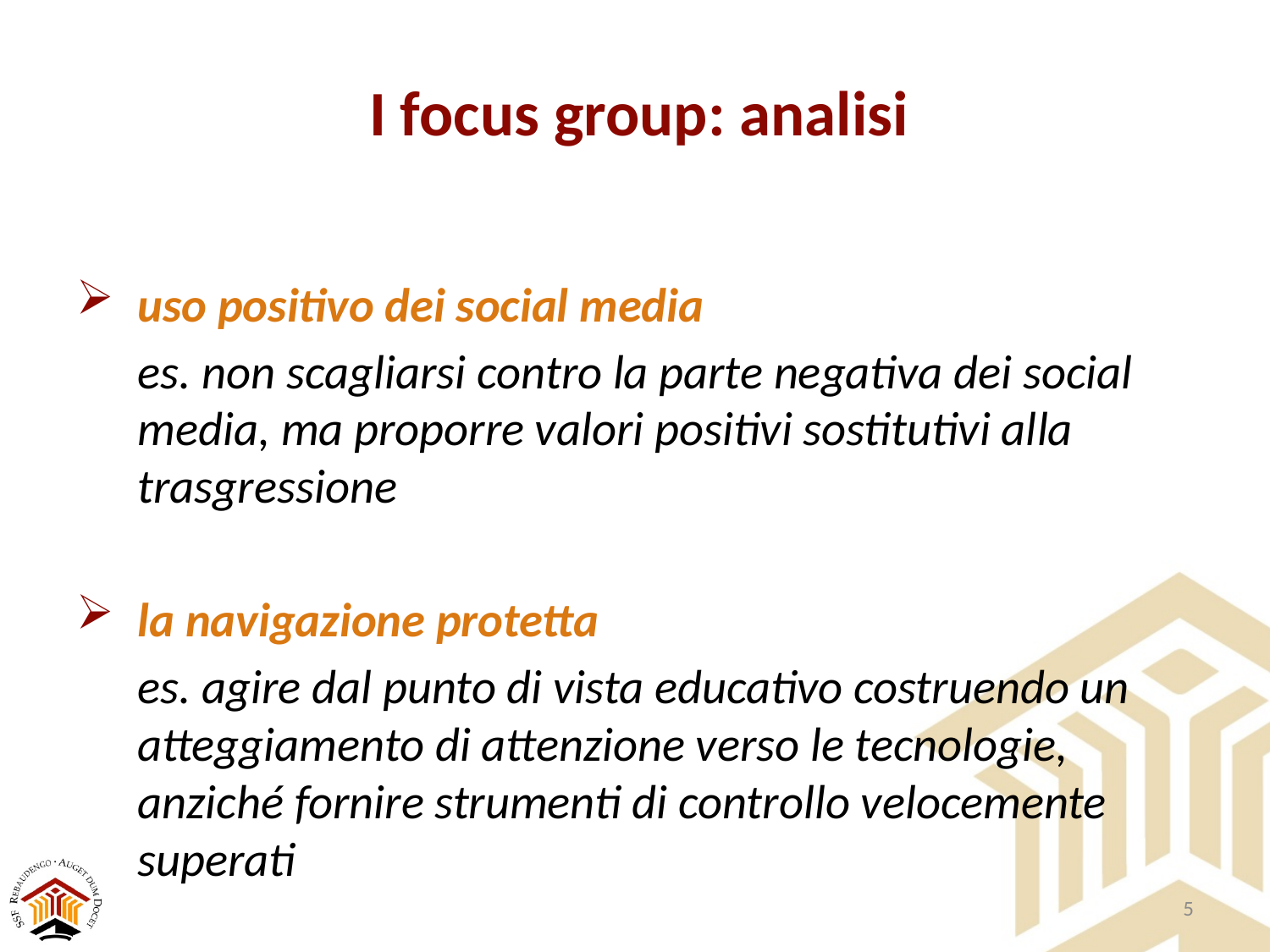

I focus group: analisi
uso positivo dei social media
	es. non scagliarsi contro la parte negativa dei social media, ma proporre valori positivi sostitutivi alla trasgressione

la navigazione protetta
	es. agire dal punto di vista educativo costruendo un atteggiamento di attenzione verso le tecnologie, anziché fornire strumenti di controllo velocemente superati
5